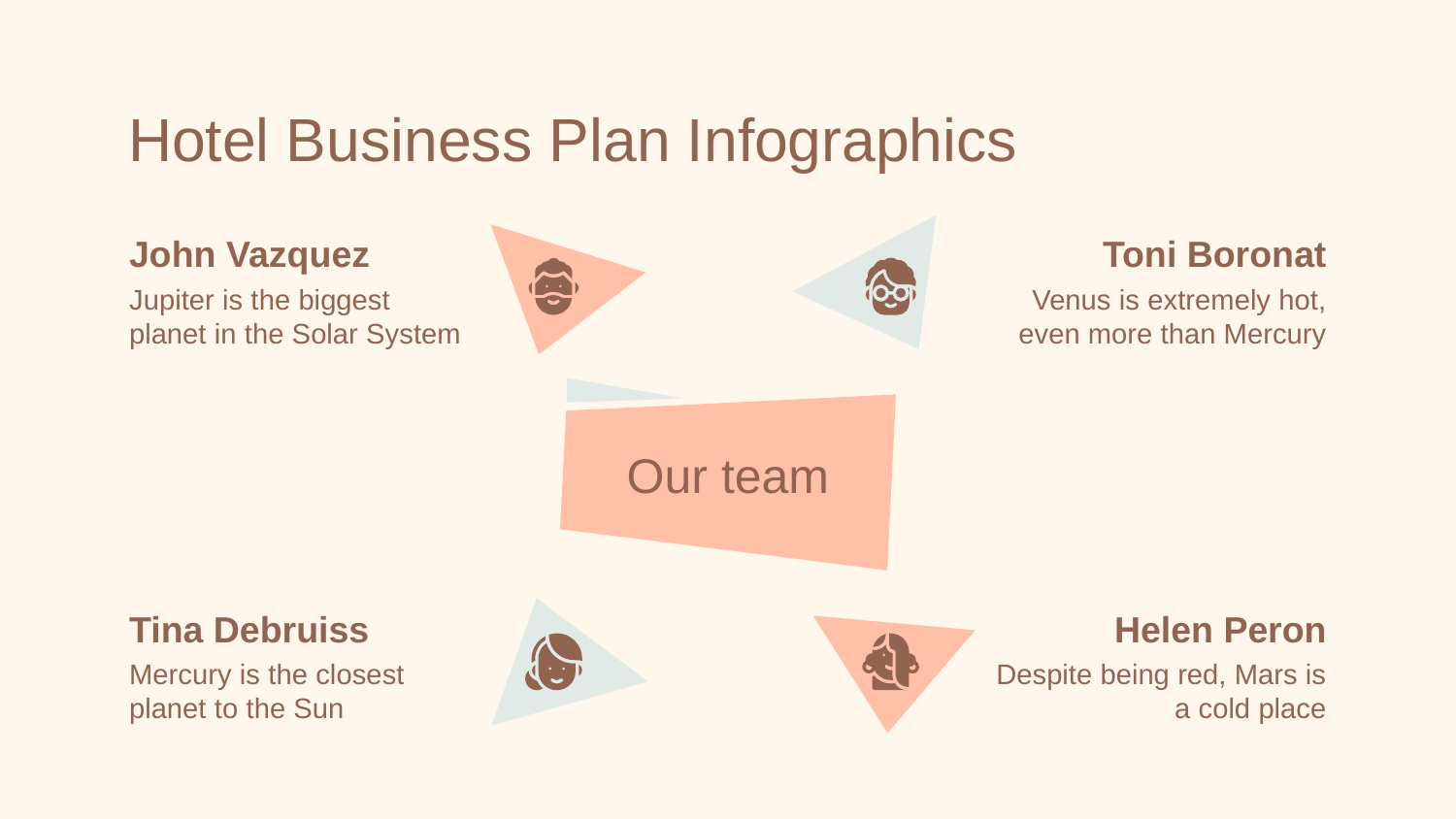

# Hotel Business Plan Infographics

John Vazquez
Jupiter is the biggest planet in the Solar System
Toni Boronat
Venus is extremely hot, even more than Mercury

Our team

Tina Debruiss
Mercury is the closest planet to the Sun
Helen Peron
Despite being red, Mars is a cold place